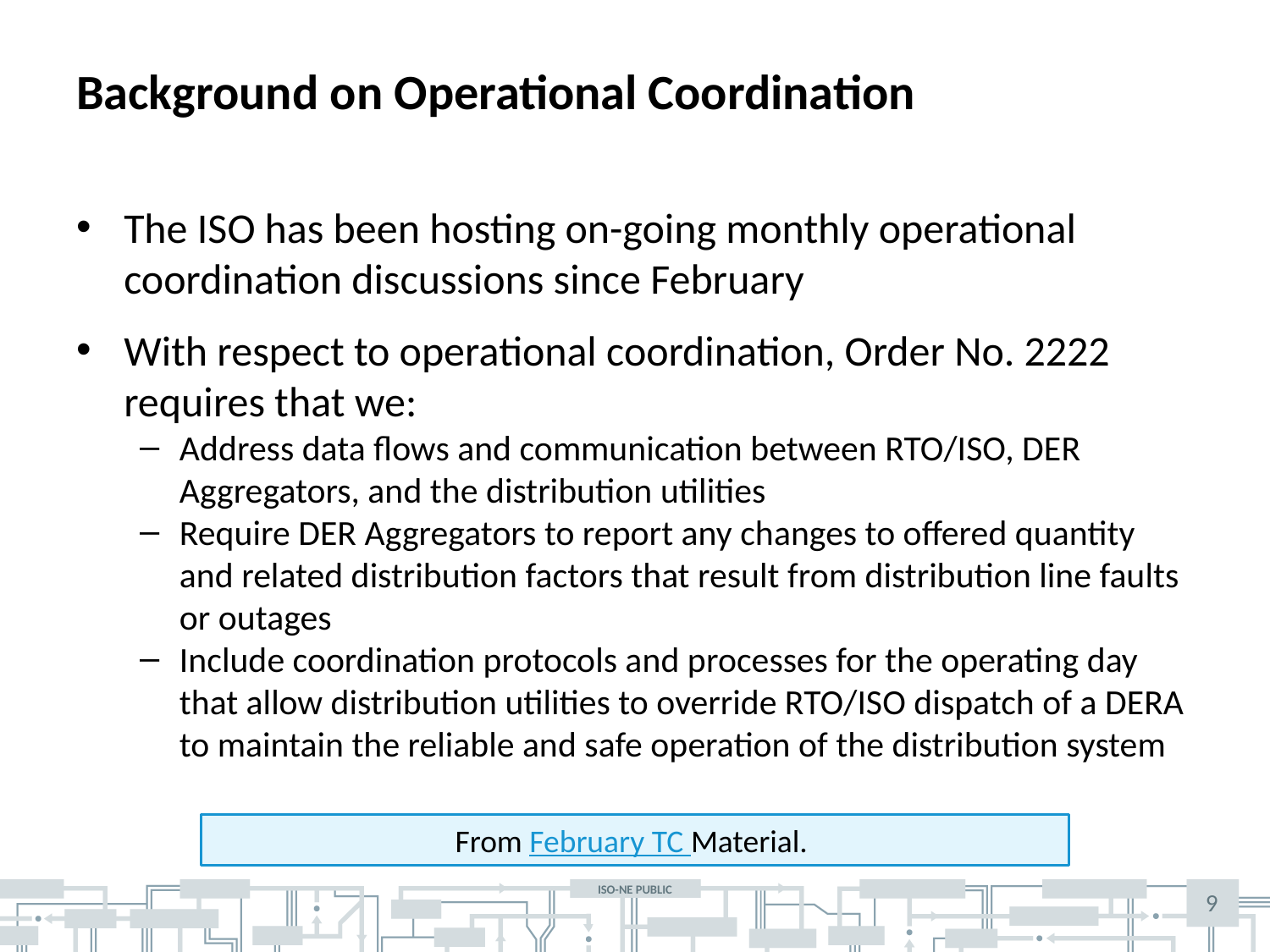

# Background on Operational Coordination
The ISO has been hosting on-going monthly operational coordination discussions since February
With respect to operational coordination, Order No. 2222 requires that we:
Address data flows and communication between RTO/ISO, DER Aggregators, and the distribution utilities
Require DER Aggregators to report any changes to offered quantity and related distribution factors that result from distribution line faults or outages
Include coordination protocols and processes for the operating day that allow distribution utilities to override RTO/ISO dispatch of a DERA to maintain the reliable and safe operation of the distribution system

From February TC Material.
9